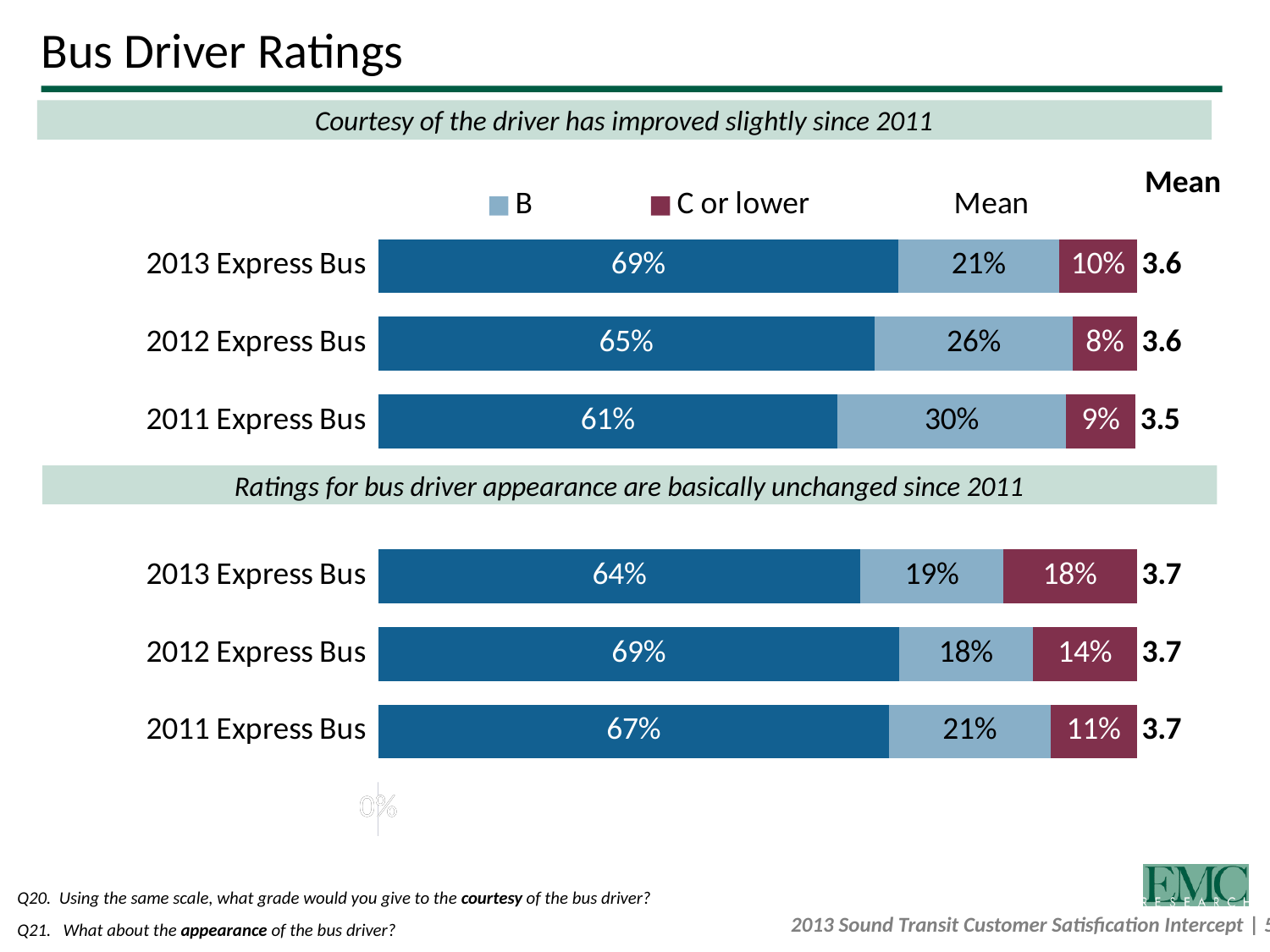

# Bus Driver Ratings
Courtesy of the driver has improved slightly since 2011
Mean

### Chart

| Category | A | B | C or lower | Mean |
|---|---|---|---|---|
| 2013 Express Bus | 0.6856572068174142 | 0.21225350295013137 | 0.10208929023245433 | 3.5751792657180963 |
| 2012 Express Bus | 0.6542255746408023 | 0.2619056592024749 | 0.08386876615672306 | 3.568273414561055 |
| 2011 Express Bus | 0.6053549300756204 | 0.3014420468131661 | 0.09142094862366526 | 3.537878787878773 |
|  | None | None | None | None |
| 2013 Express Bus | 0.6357918944040191 | 0.18791167988338559 | 0.17629642571259552 | 3.7190769581705188 |
| 2012 Express Bus | 0.6865737761355184 | 0.17690805096477913 | 0.13651817289970083 | 3.7266258040357454 |
| 2011 Express Bus | 0.6732673267326684 | 0.21287128712871145 | 0.11386138613861319 | 3.706521739130425 |
Ratings for bus driver appearance are basically unchanged since 2011
Q20.  Using the same scale, what grade would you give to the courtesy of the bus driver?
Q21.   What about the appearance of the bus driver?